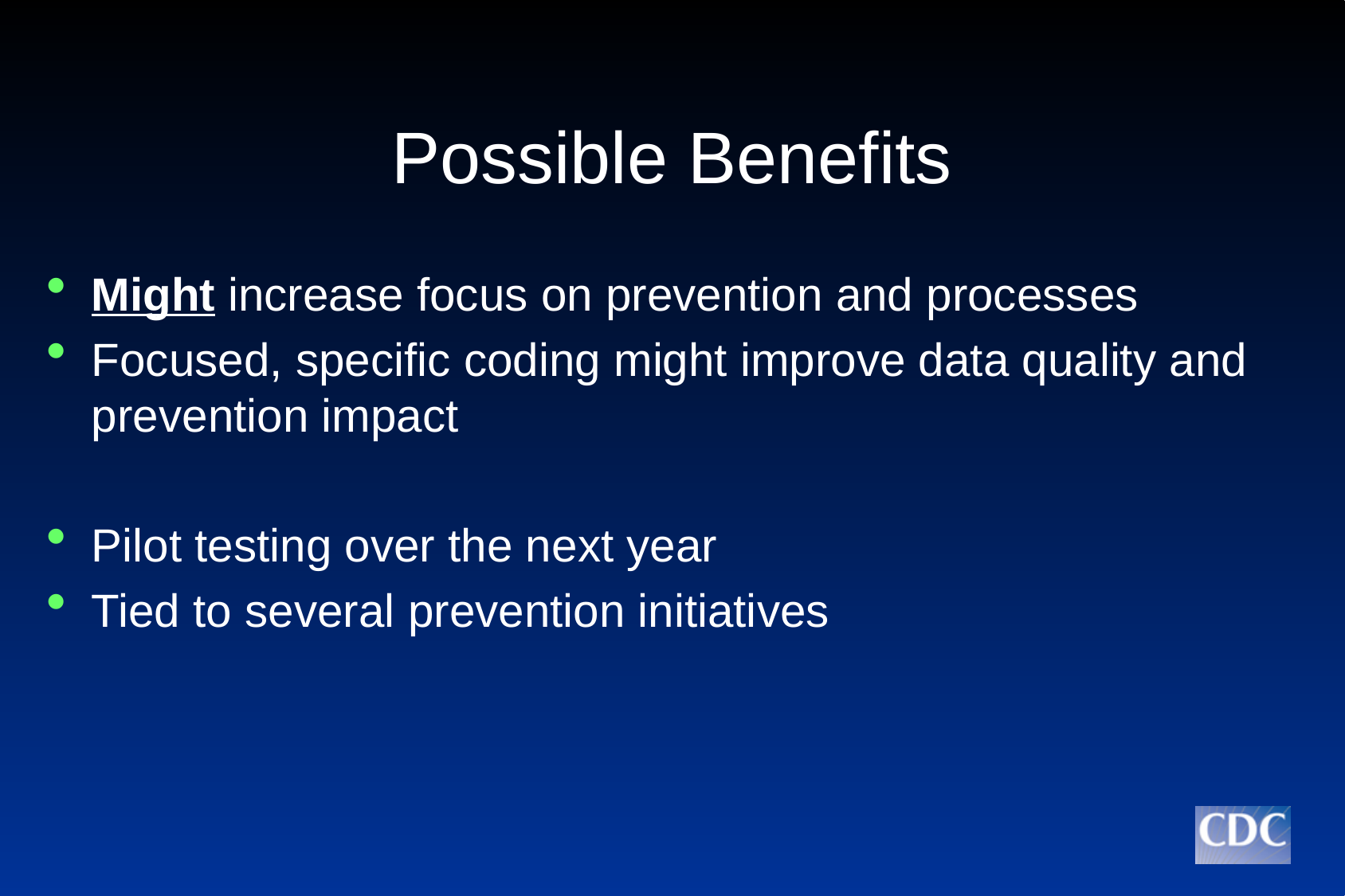

# Possible Benefits
Might increase focus on prevention and processes
Focused, specific coding might improve data quality and prevention impact

Pilot testing over the next year
Tied to several prevention initiatives